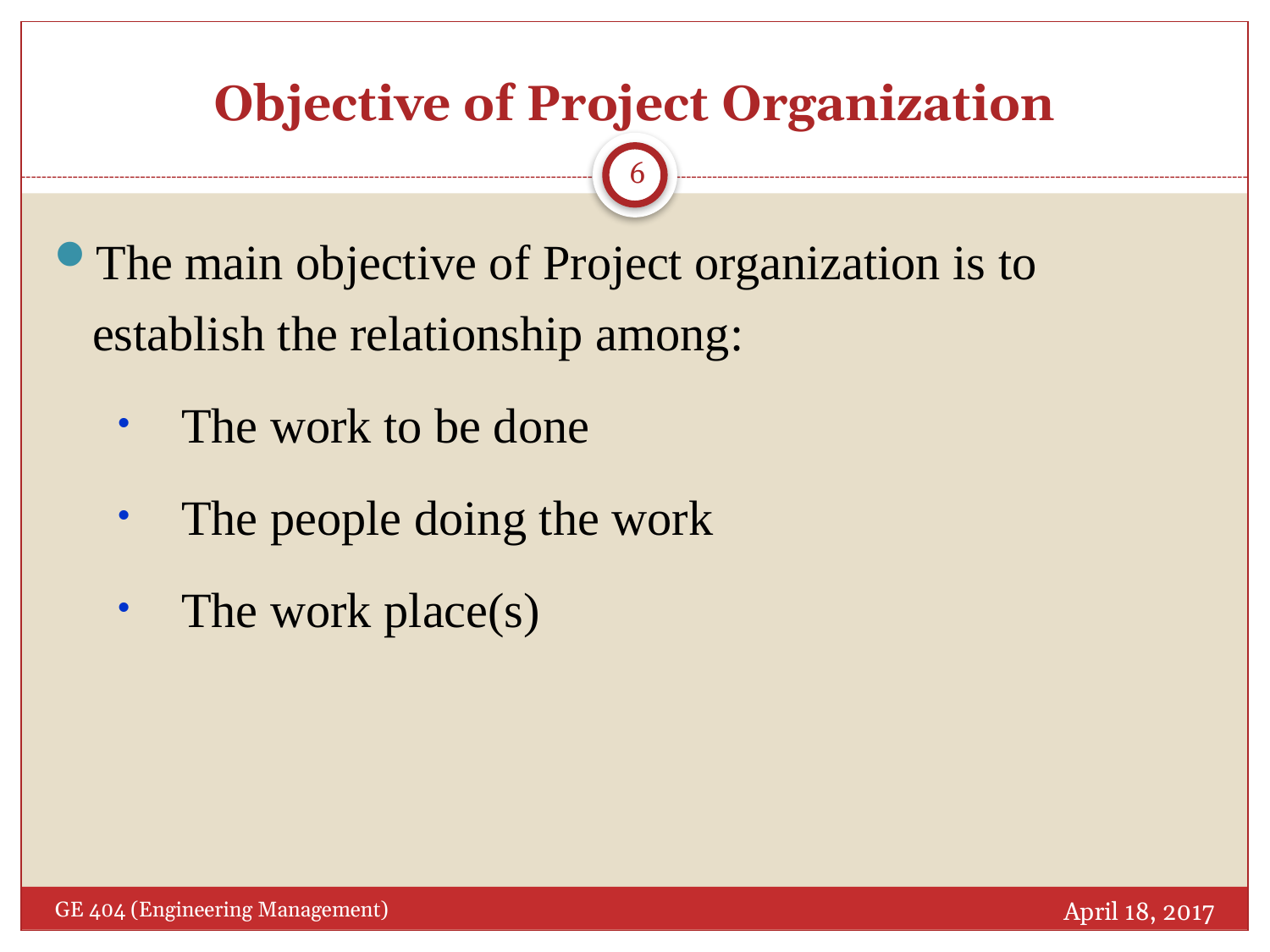

# Objective of Project Organization
6
The main objective of Project organization is to establish the relationship among:
The work to be done
The people doing the work
The work place(s)

April 18, 2017
GE 404 (Engineering Management)